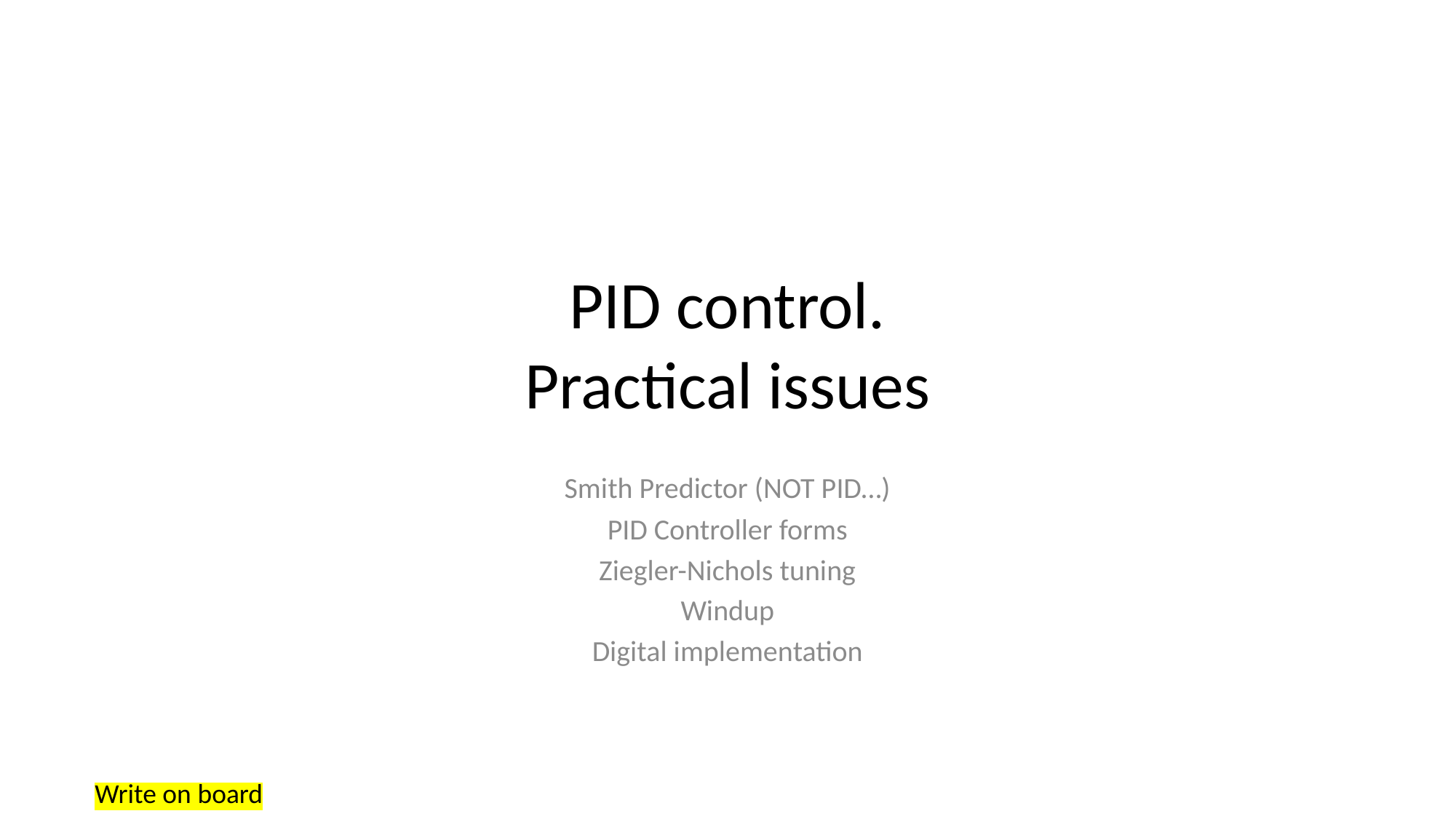

# PID control. Practical issues
Smith Predictor (NOT PID…)
PID Controller forms
Ziegler-Nichols tuning
Windup
Digital implementation
Write on board
TexPoint fonts used in EMF.
Read the TexPoint manual before you delete this box.: AAAAAAAAAA